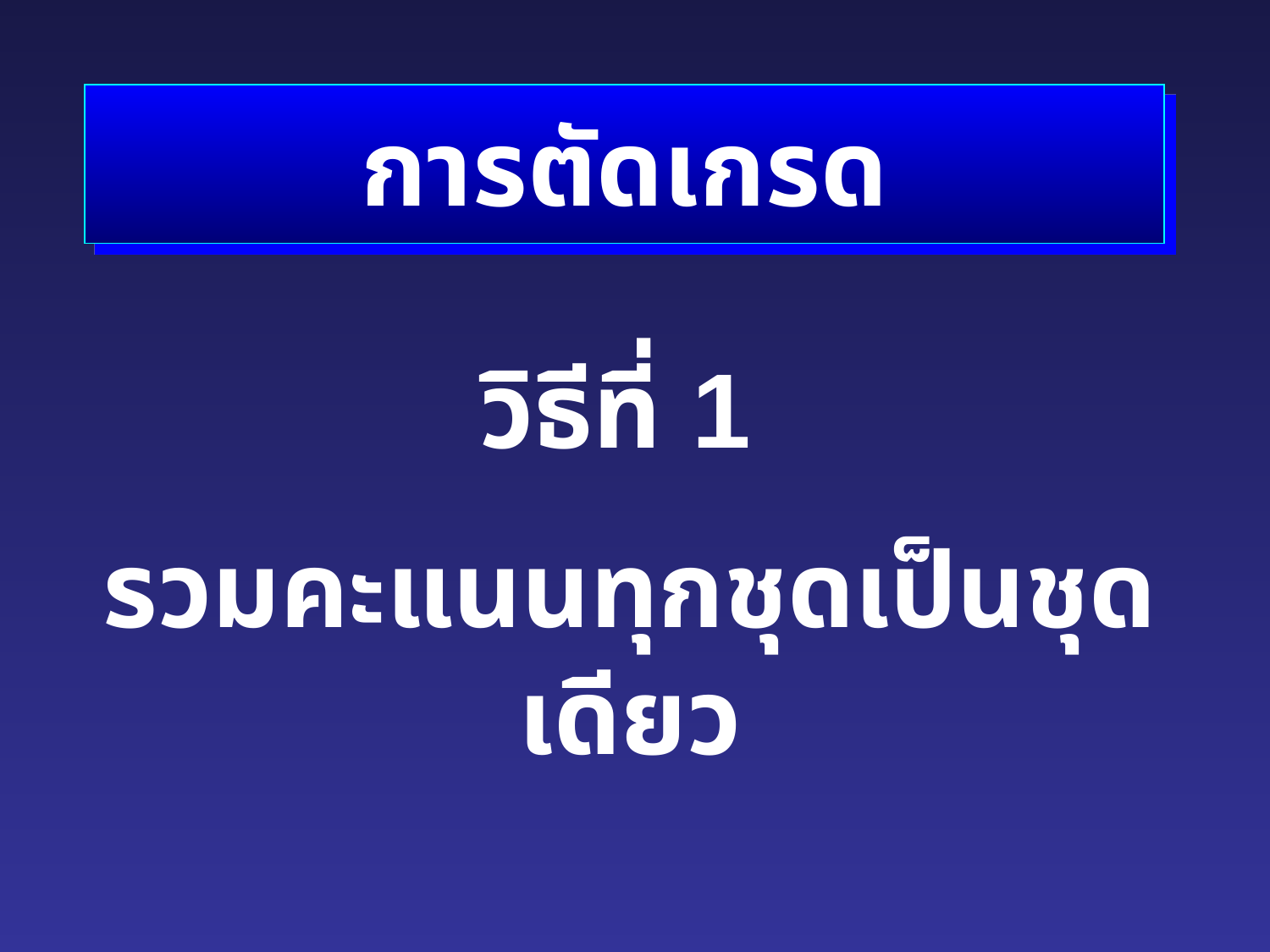

# การตัดเกรด
วิธีที่ 1
รวมคะแนนทุกชุดเป็นชุดเดียว